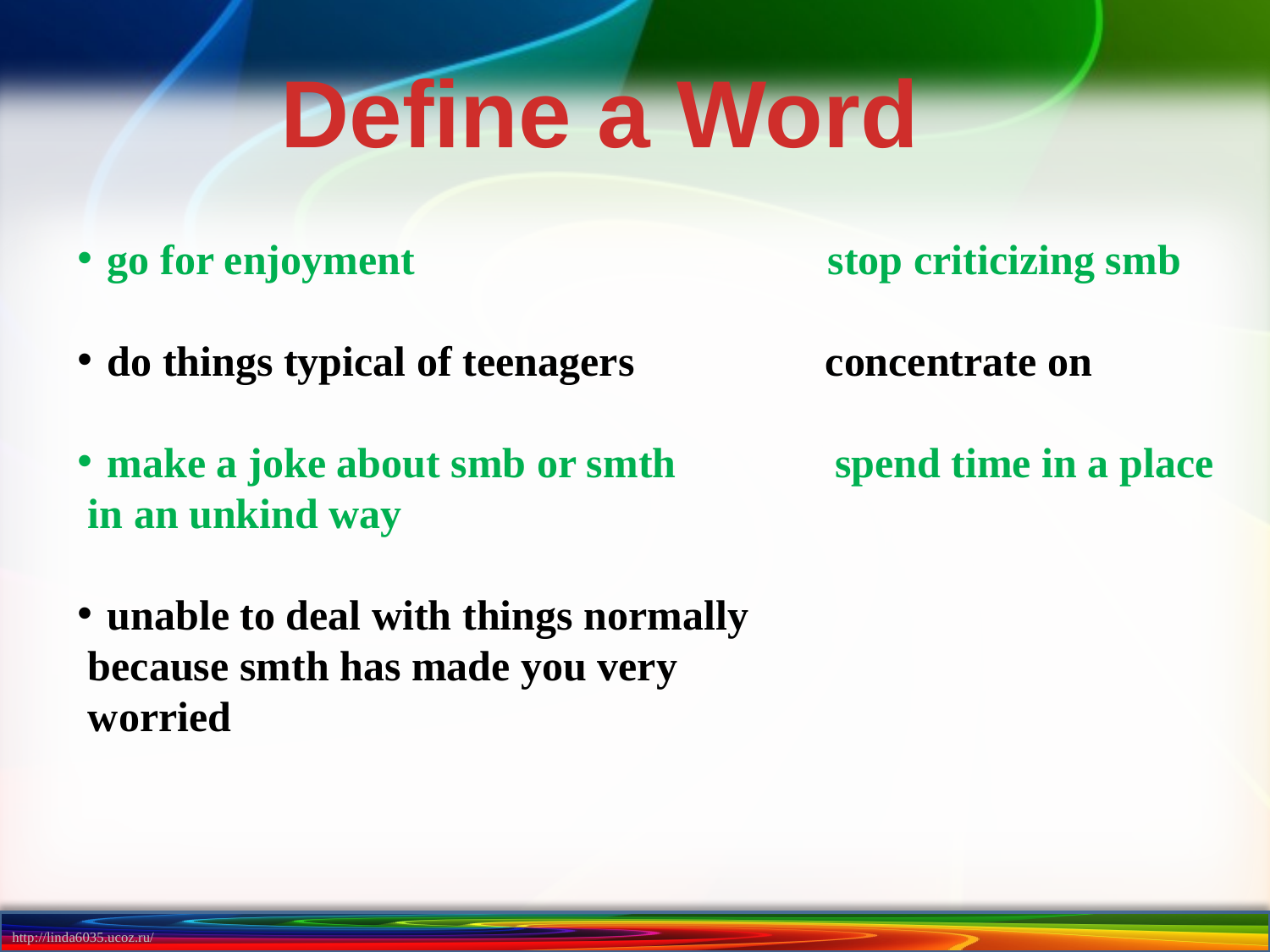

Define a Word
go for enjoyment                                       stop criticizing smb

do things typical of teenagers                  concentrate on

make a joke about smb or smth               spend time in a place
 in an unkind way

unable to deal with things normally
 because smth has made you very
 worried